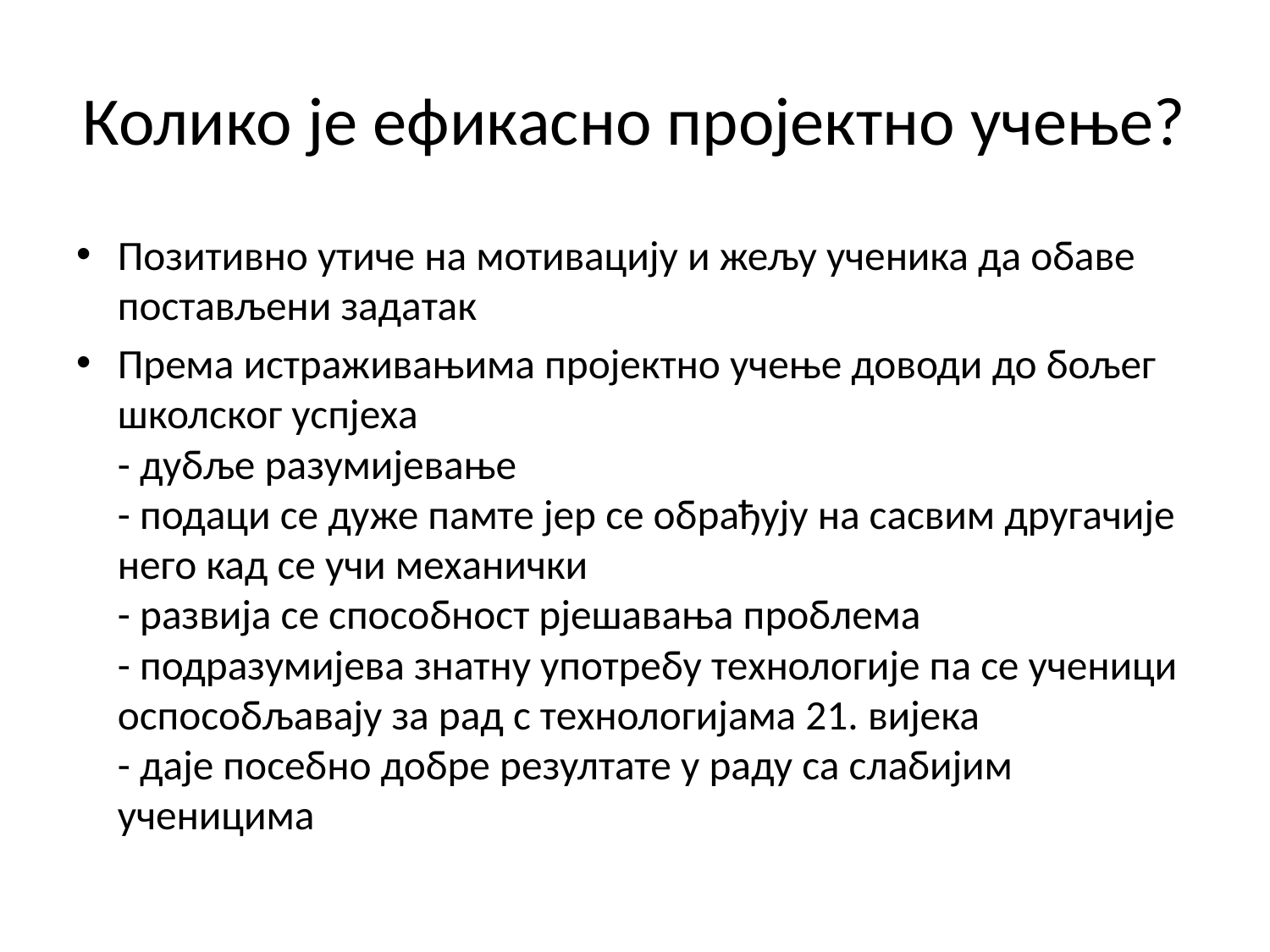

# Колико је ефикасно пројектно учење?
Позитивно утиче на мотивацију и жељу ученика да обаве постављени задатак
Према истраживањима пројектно учење доводи до бољег школског успјеха
- дубље разумијевање
- подаци се дуже памте јер се обрађују на сасвим другачије него кад се учи механички
- развија се способност рјешавања проблема
- подразумијева знатну употребу технологије па се ученици оспособљавају за рад с технологијама 21. вијека
- даје посебно добре резултате у раду са слабијим ученицима